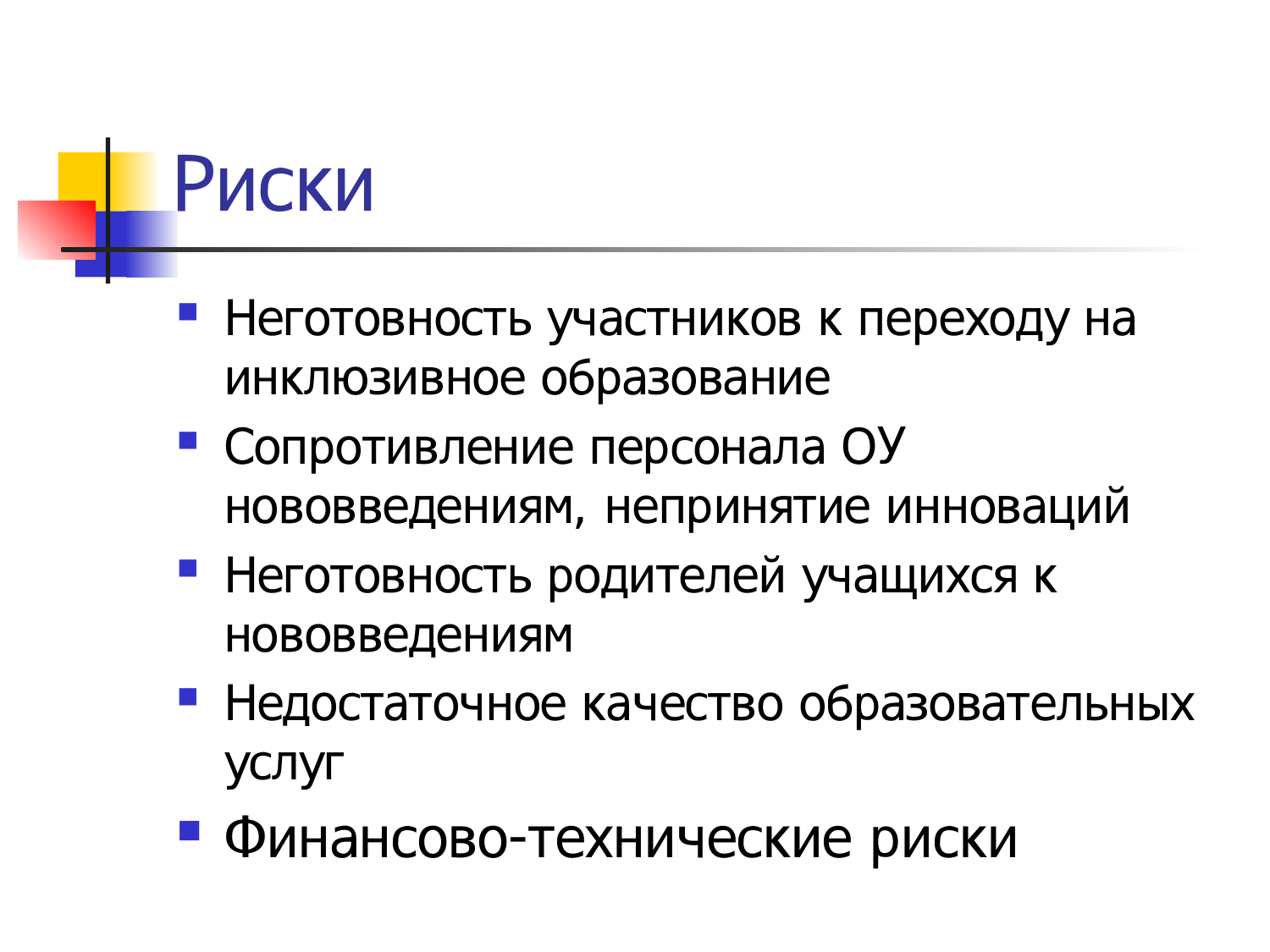

# Риски
Неготовность участников к переходу на инклюзивное образование
Сопротивление персонала ОУ нововведениям, непринятие инноваций
Неготовность родителей учащихся к нововведениям
Недостаточное качество образовательных услуг
Финансово-технические риски